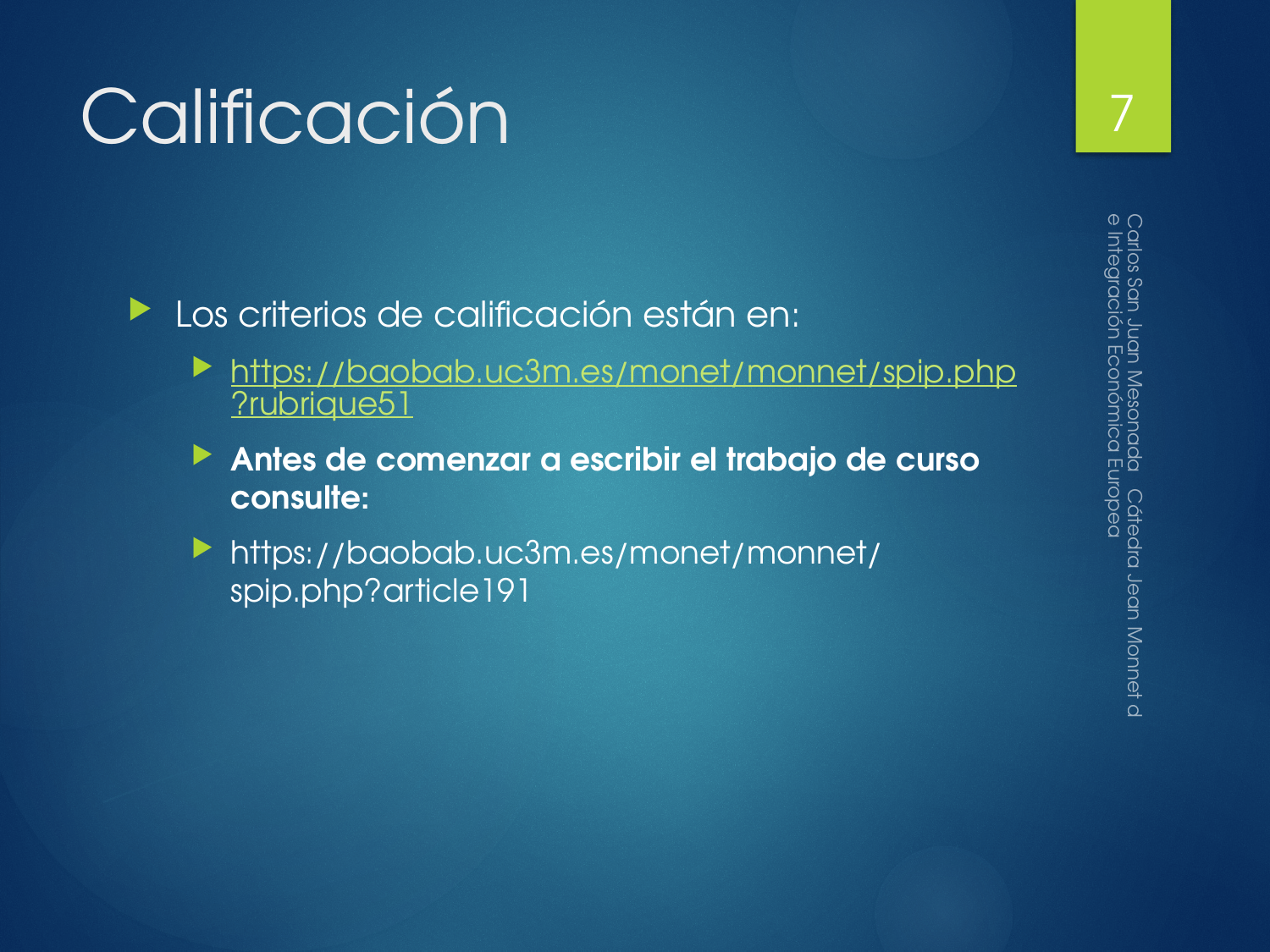

7
# Calificación
Los criterios de calificación están en:
https://baobab.uc3m.es/monet/monnet/spip.php?rubrique51
Antes de comenzar a escribir el trabajo de curso consulte:
https://baobab.uc3m.es/monet/monnet/spip.php?article191

Carlos San Juan Mesonada   Cátedra Jean Monnet de Integración Económica Europea